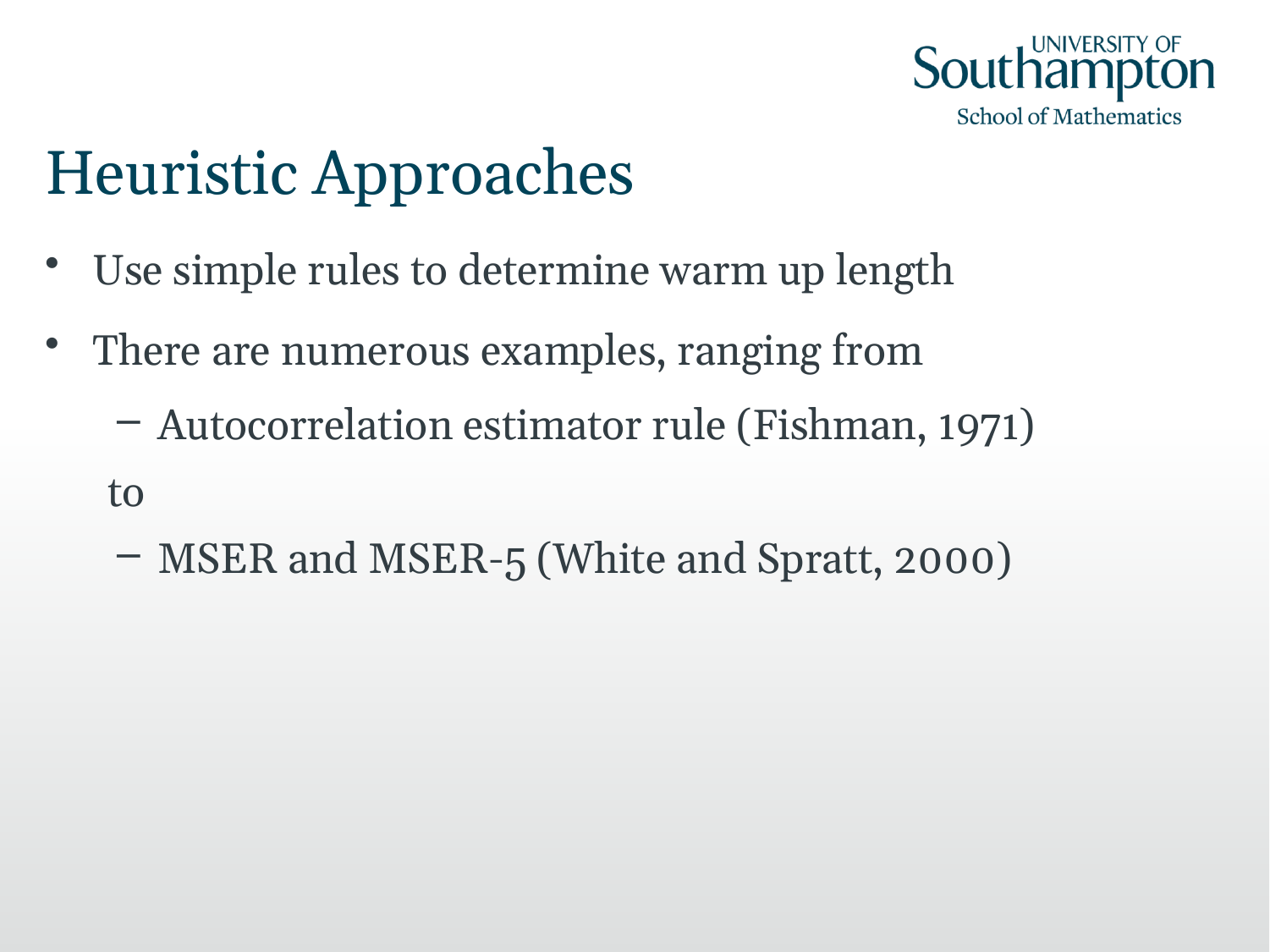

# Heuristic Approaches
Use simple rules to determine warm up length
There are numerous examples, ranging from
Autocorrelation estimator rule (Fishman, 1971)
to
MSER and MSER-5 (White and Spratt, 2000)